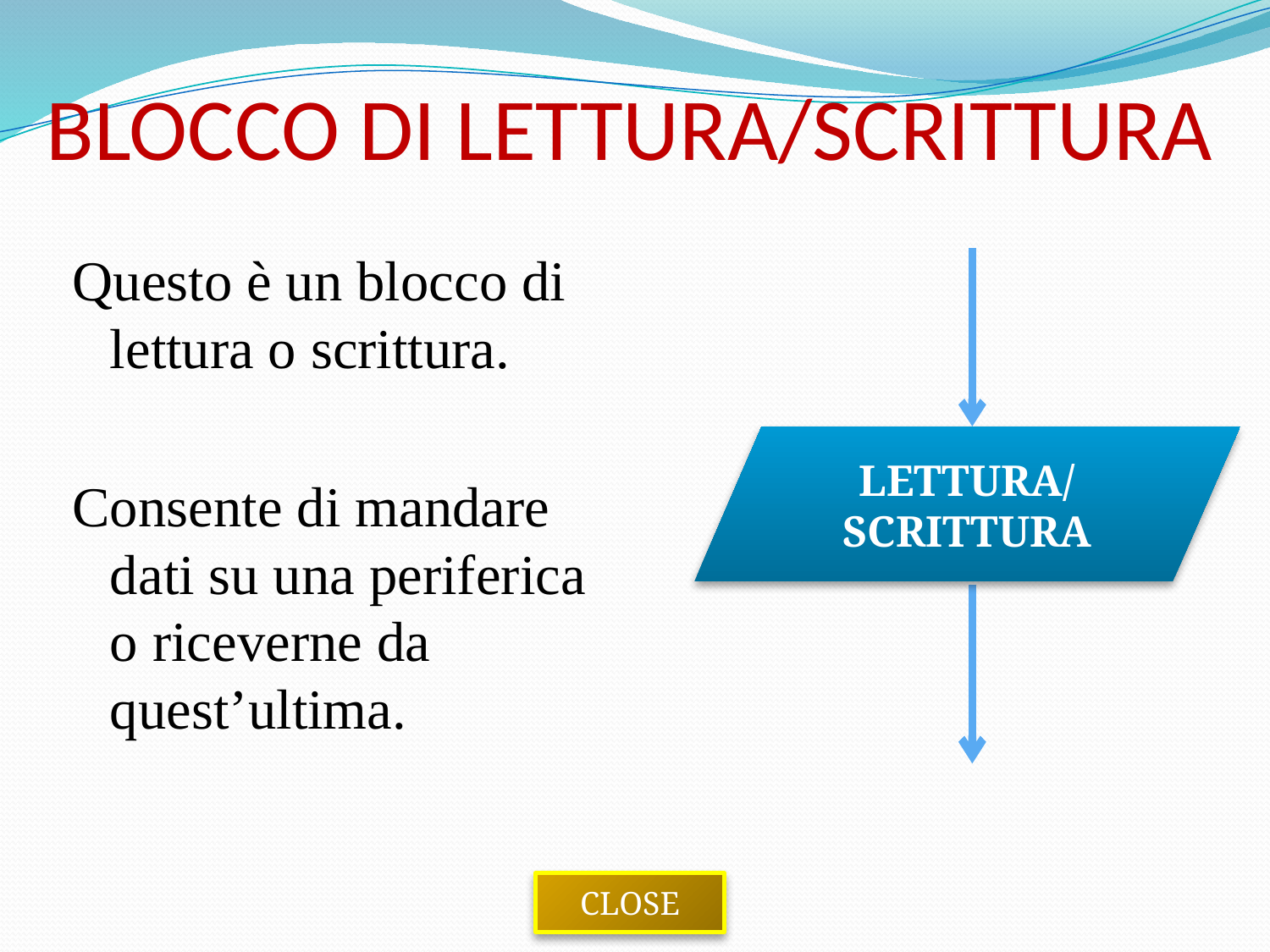

# BLOCCO DI LETTURA/SCRITTURA
Questo è un blocco di lettura o scrittura.

Consente di mandare dati su una periferica o riceverne da quest’ultima.
LETTURA/ SCRITTURA
CLOSE